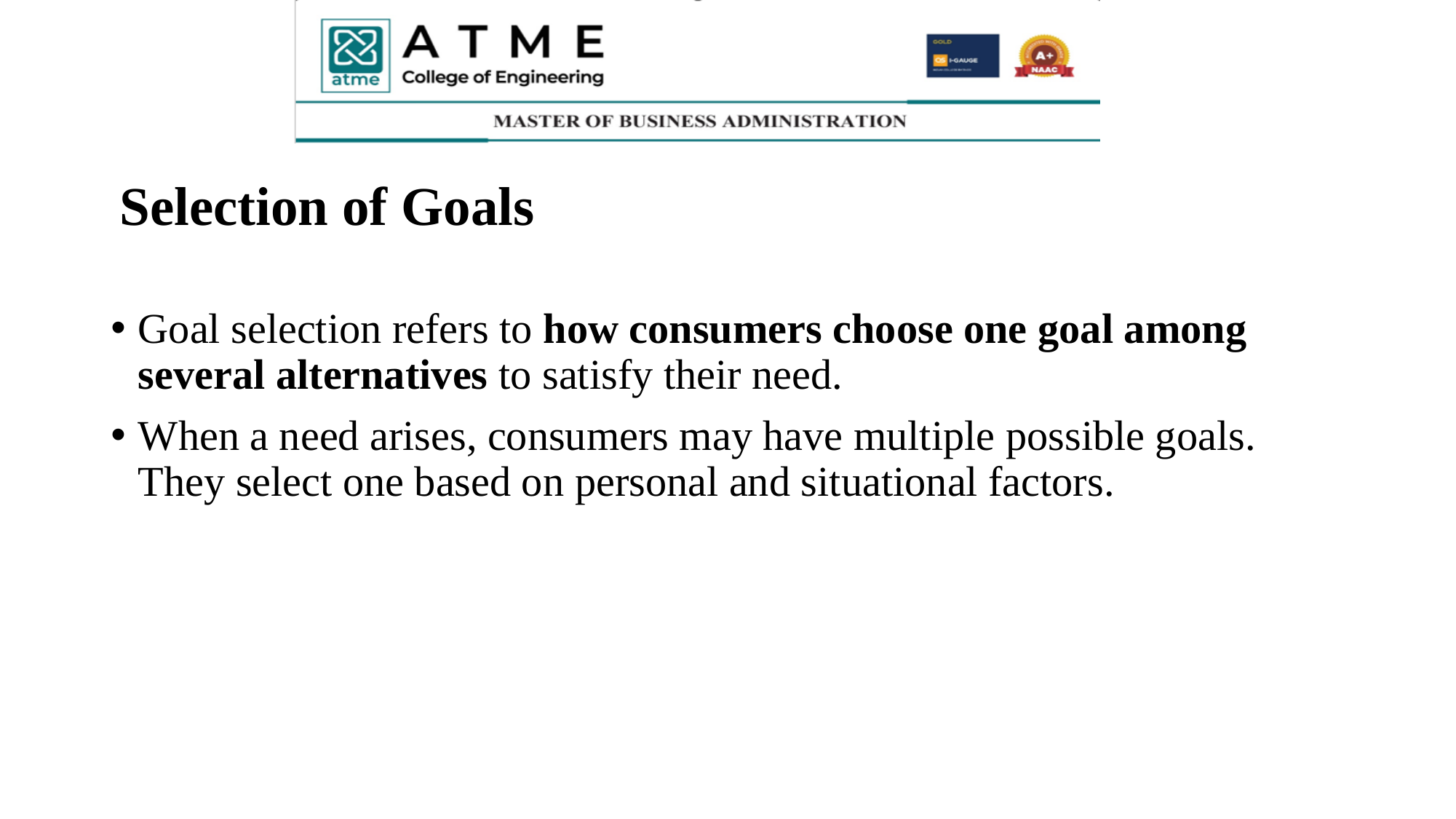

# Selection of Goals
Goal selection refers to how consumers choose one goal among several alternatives to satisfy their need.
When a need arises, consumers may have multiple possible goals.
They select one based on personal and situational factors.